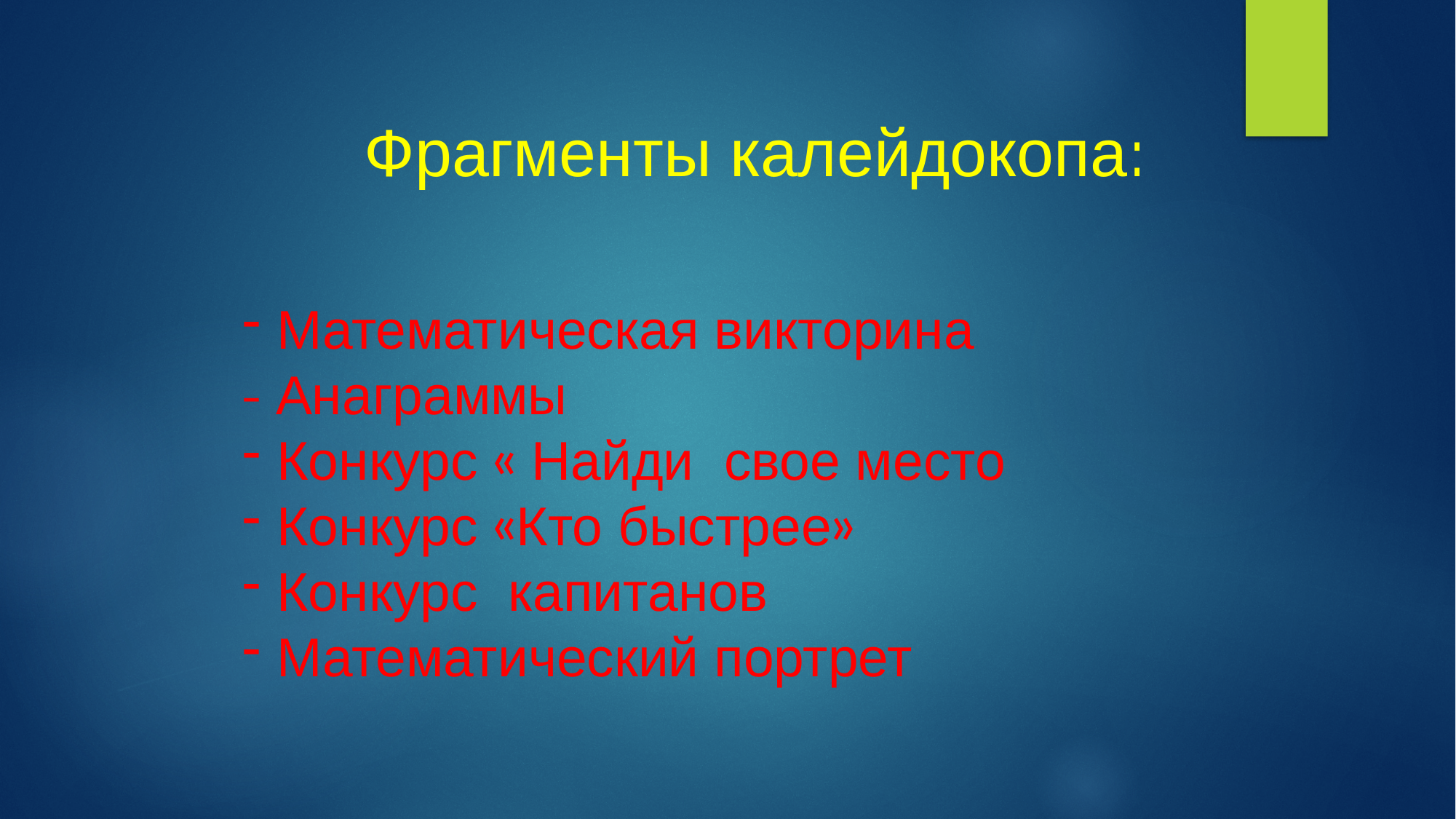

Фрагменты калейдокопа:
Математическая викторина
- Анаграммы
Конкурс « Найди  свое место
Конкурс «Кто быстрее»
Конкурс  капитанов
Математический портрет